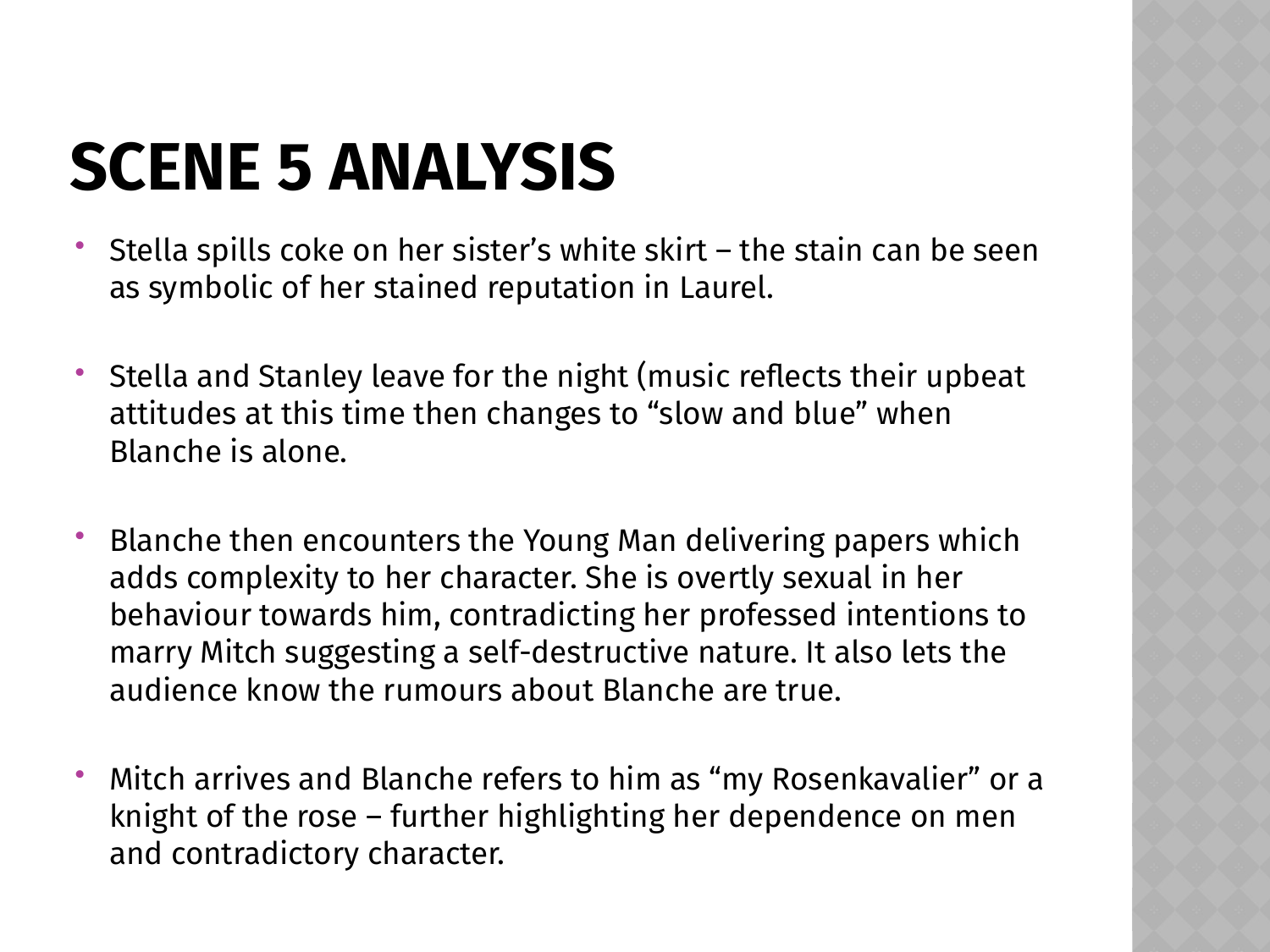

# Scene 5 analysis
Stella spills coke on her sister’s white skirt – the stain can be seen as symbolic of her stained reputation in Laurel.

Stella and Stanley leave for the night (music reflects their upbeat attitudes at this time then changes to “slow and blue” when Blanche is alone.

Blanche then encounters the Young Man delivering papers which adds complexity to her character. She is overtly sexual in her behaviour towards him, contradicting her professed intentions to marry Mitch suggesting a self-destructive nature. It also lets the audience know the rumours about Blanche are true.

Mitch arrives and Blanche refers to him as “my Rosenkavalier” or a knight of the rose – further highlighting her dependence on men and contradictory character.